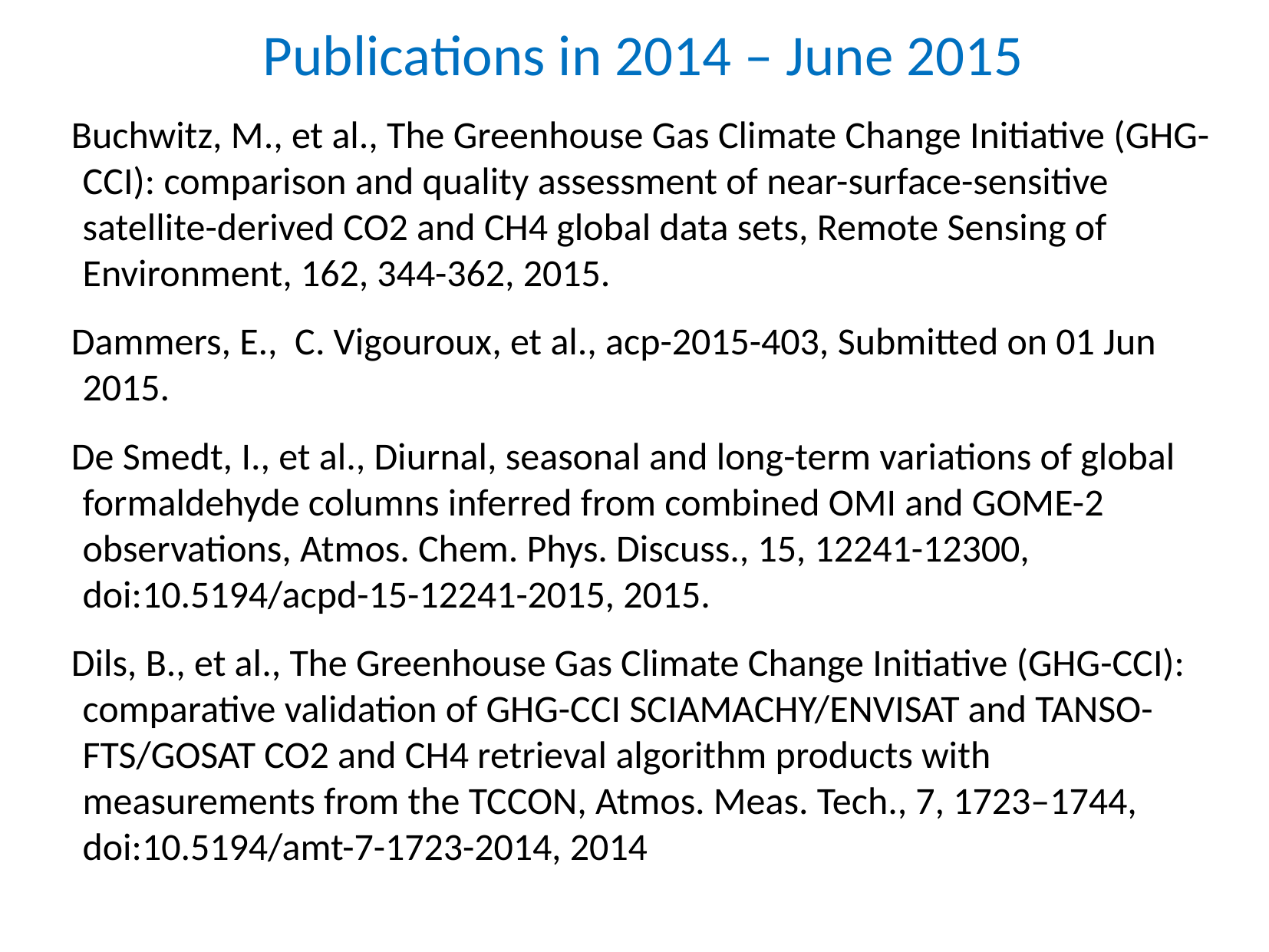

# Publications in 2014 – June 2015
Buchwitz, M., et al., The Greenhouse Gas Climate Change Initiative (GHG-CCI): comparison and quality assessment of near-surface-sensitive satellite-derived CO2 and CH4 global data sets, Remote Sensing of Environment, 162, 344-362, 2015.
Dammers, E.,  C. Vigouroux, et al., acp-2015-403, Submitted on 01 Jun 2015.
De Smedt, I., et al., Diurnal, seasonal and long-term variations of global formaldehyde columns inferred from combined OMI and GOME-2 observations, Atmos. Chem. Phys. Discuss., 15, 12241-12300, doi:10.5194/acpd-15-12241-2015, 2015.
Dils, B., et al., The Greenhouse Gas Climate Change Initiative (GHG-CCI): comparative validation of GHG-CCI SCIAMACHY/ENVISAT and TANSO-FTS/GOSAT CO2 and CH4 retrieval algorithm products with measurements from the TCCON, Atmos. Meas. Tech., 7, 1723–1744, doi:10.5194/amt-7-1723-2014, 2014